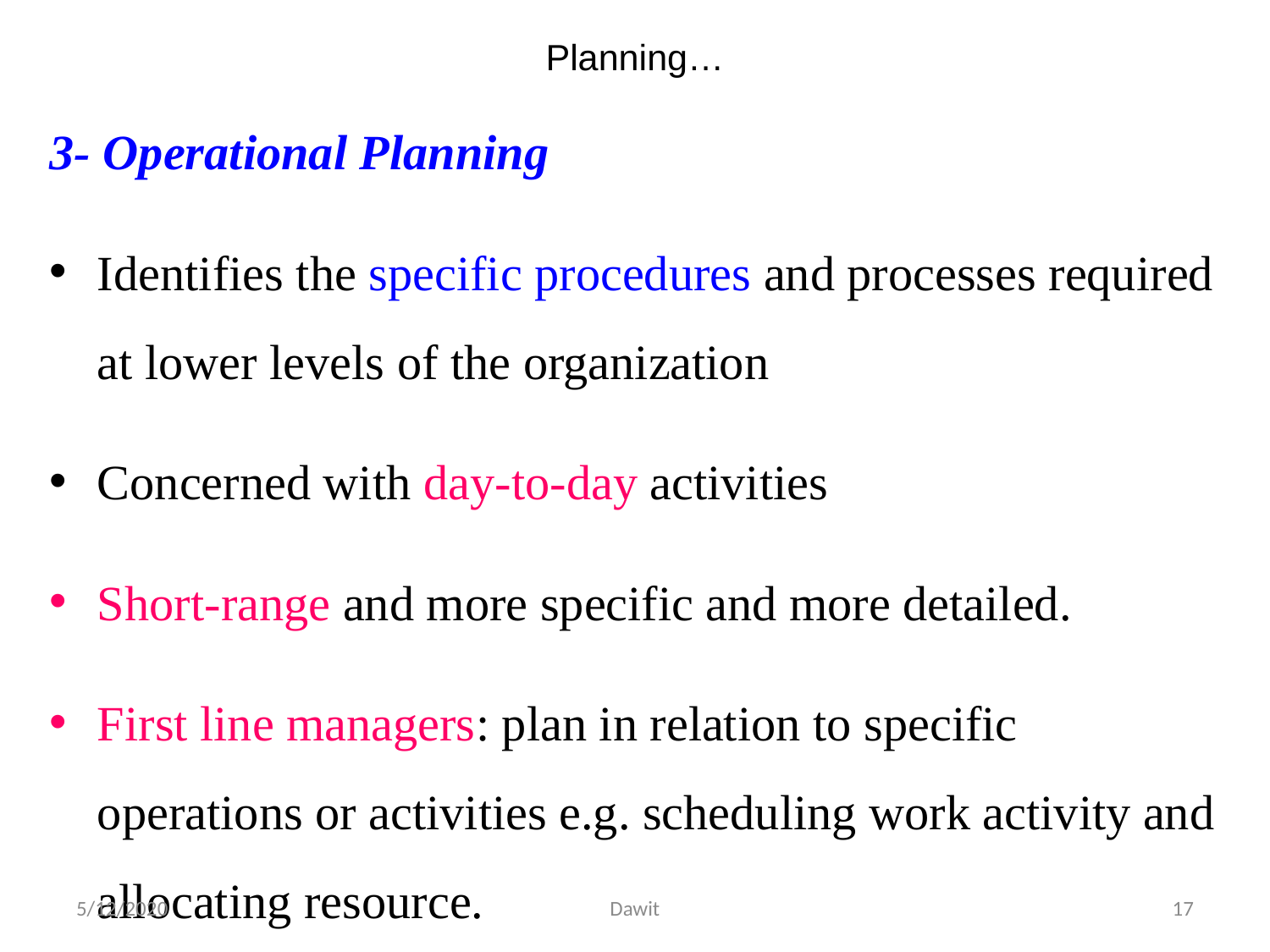

# Planning…
3- Operational Planning
Identifies the specific procedures and processes required at lower levels of the organization
Concerned with day-to-day activities
Short-range and more specific and more detailed.
First line managers: plan in relation to specific operations or activities e.g. scheduling work activity and allocating resource.

5/12/2020
Dawit
17